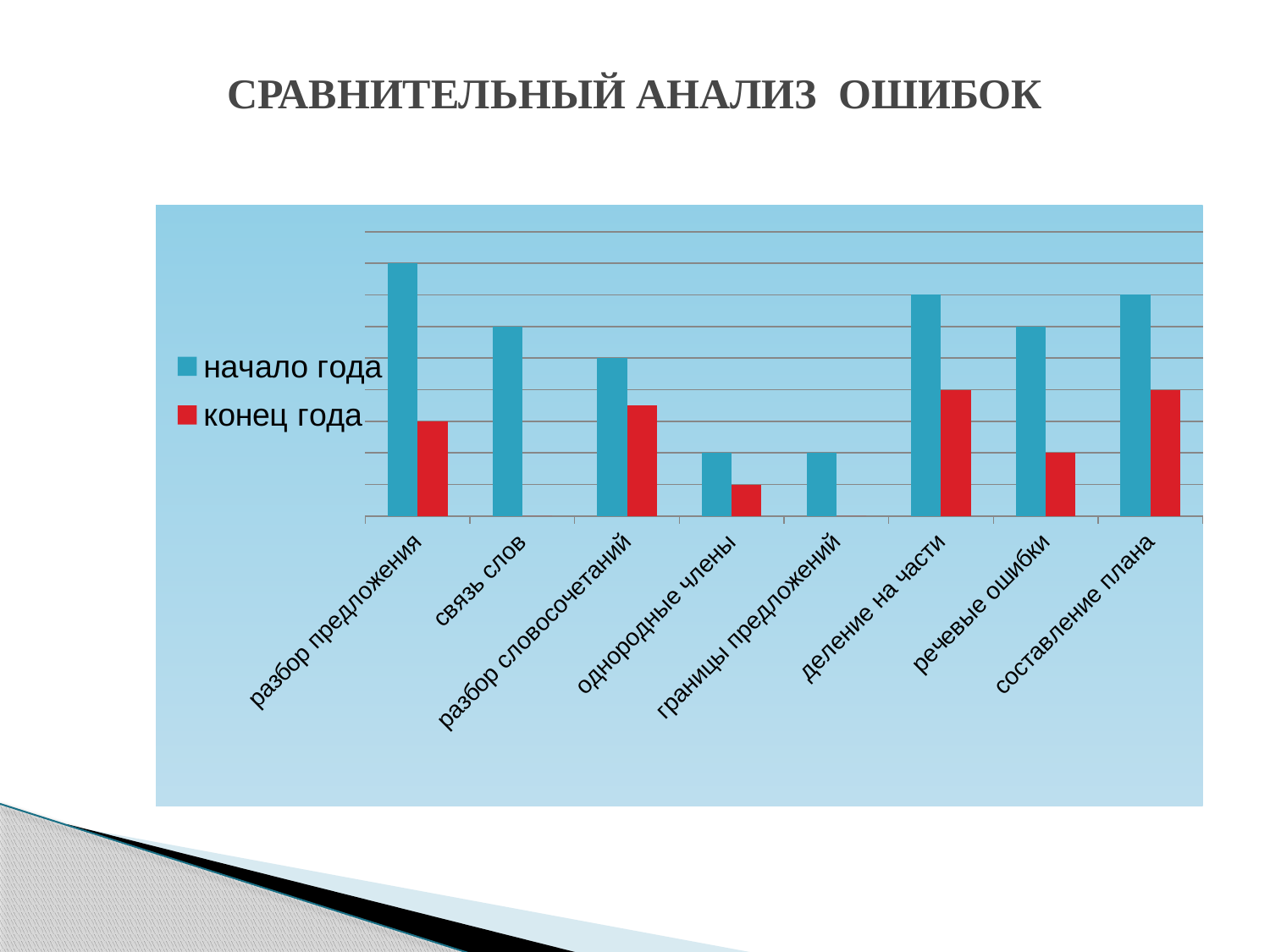

# СРАВНИТЕЛЬНЫЙ АНАЛИЗ  ОШИБОК

### Chart

| Category | начало года | конец года |
|---|---|---|
| разбор предложения | 8.0 | 3.0 |
| связь слов | 6.0 | 0.0 |
| разбор словосочетаний | 5.0 | 3.5 |
| однородные члены | 2.0 | 1.0 |
| границы предложений | 2.0 | 0.0 |
| деление на части | 7.0 | 4.0 |
| речевые ошибки | 6.0 | 2.0 |
| составление плана | 7.0 | 4.0 |